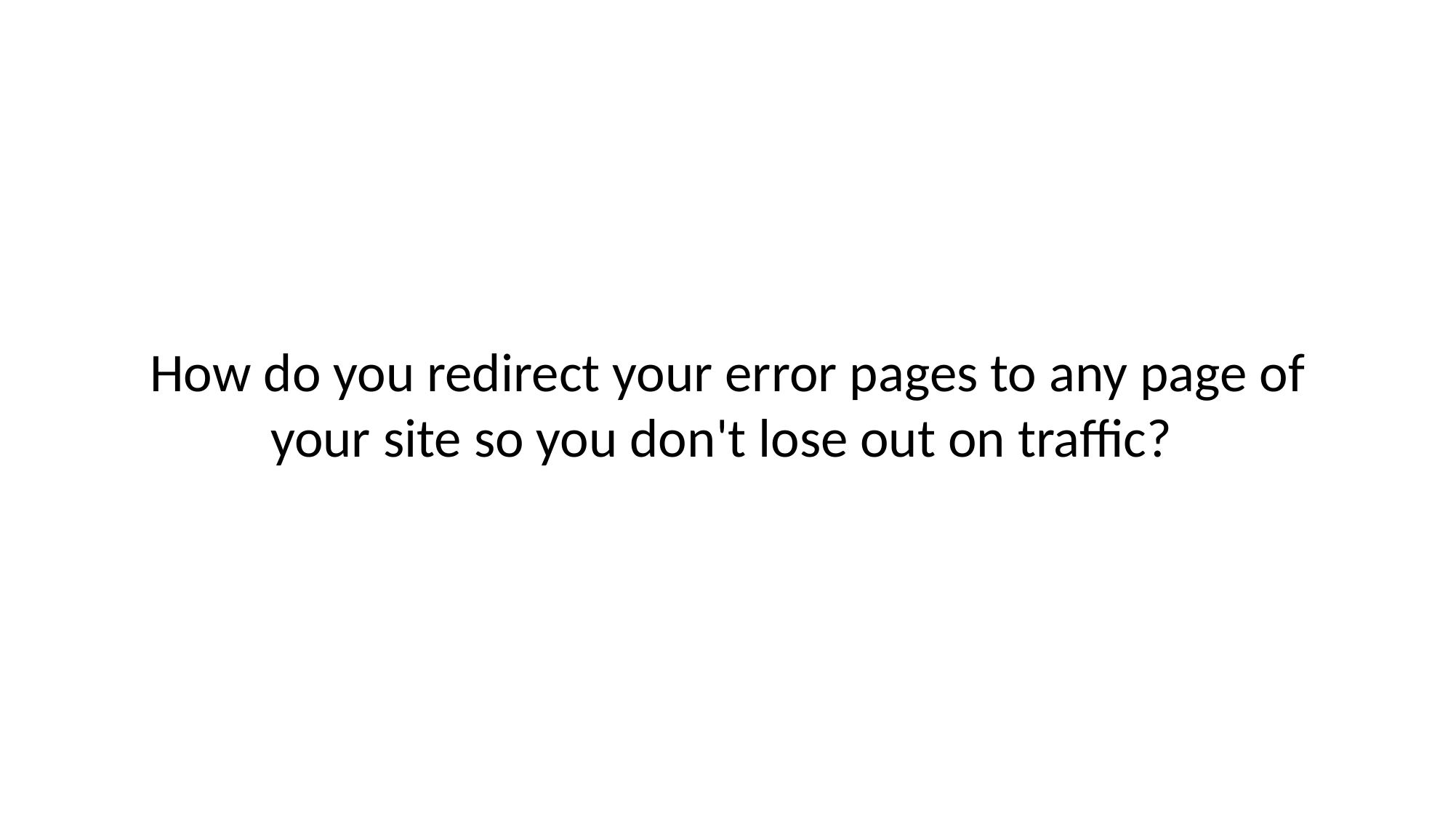

# How do you redirect your error pages to any page of your site so you don't lose out on traffic?